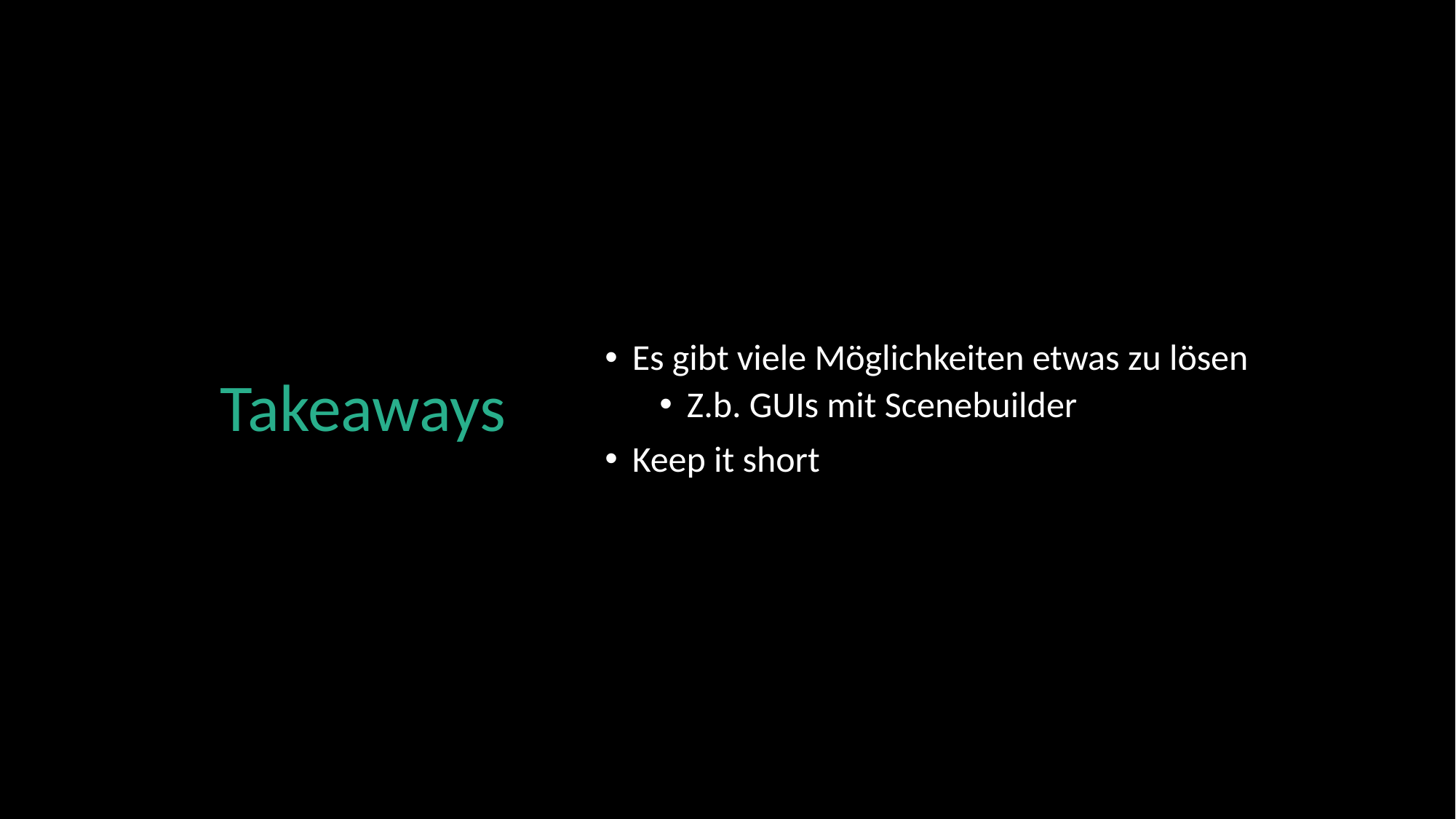

# Takeaways
Es gibt viele Möglichkeiten etwas zu lösen
Z.b. GUIs mit Scenebuilder
Keep it short